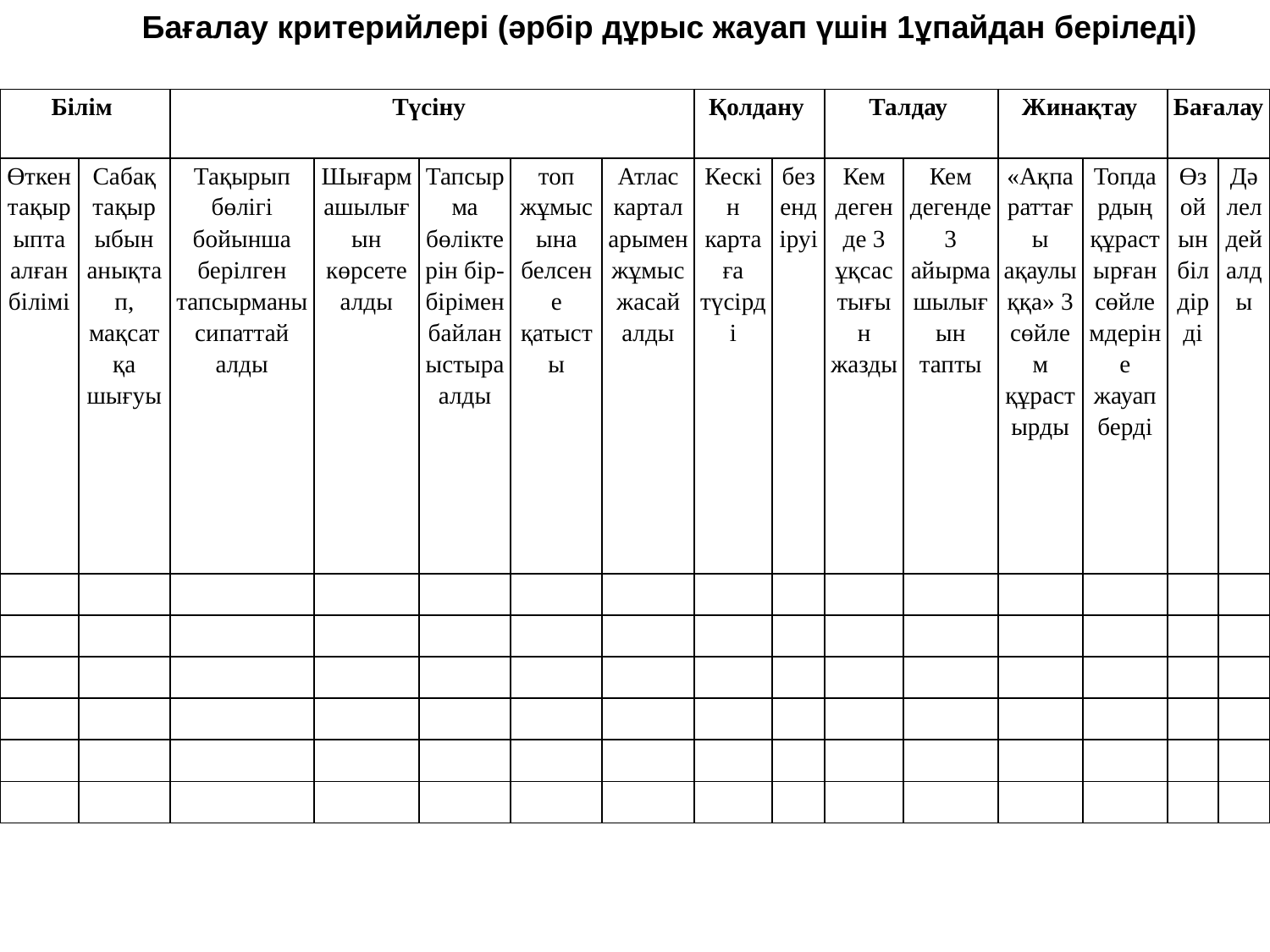

Бағалау критерийлері (әрбір дұрыс жауап үшін 1ұпайдан беріледі)

| Білім |  | Түсіну |  |  |  |  | Қолдану |  | Талдау |  | Жинақтау |  | Бағалау |  |
| --- | --- | --- | --- | --- | --- | --- | --- | --- | --- | --- | --- | --- | --- | --- |
| Өткен тақырыпта алған білімі | Сабақ тақырыбын анықтап, мақсатқа шығуы | Тақырып бөлігі бойынша берілген тапсырманы сипаттай алды | Шығармашылығын көрсете алды | Тапсырма бөліктерін бір-бірімен байланыстыра алды | топ жұмысына белсене қатысты | Атлас карталарымен жұмыс жасай алды | Кескін картаға түсірді | безендіруі | Кем дегенде 3 ұқсастығын жазды | Кем дегенде 3 айырмашылығын тапты | «Ақпараттағы ақаулыққа» 3 сөйлем құрастырды | Топдардың құрастырған сөйлемдеріне жауап берді | Өз ойын білдірді | Дәлелдей алды |
|  |  |  |  |  |  |  |  |  |  |  |  |  |  |  |
|  |  |  |  |  |  |  |  |  |  |  |  |  |  |  |
|  |  |  |  |  |  |  |  |  |  |  |  |  |  |  |
|  |  |  |  |  |  |  |  |  |  |  |  |  |  |  |
|  |  |  |  |  |  |  |  |  |  |  |  |  |  |  |
|  |  |  |  |  |  |  |  |  |  |  |  |  |  |  |